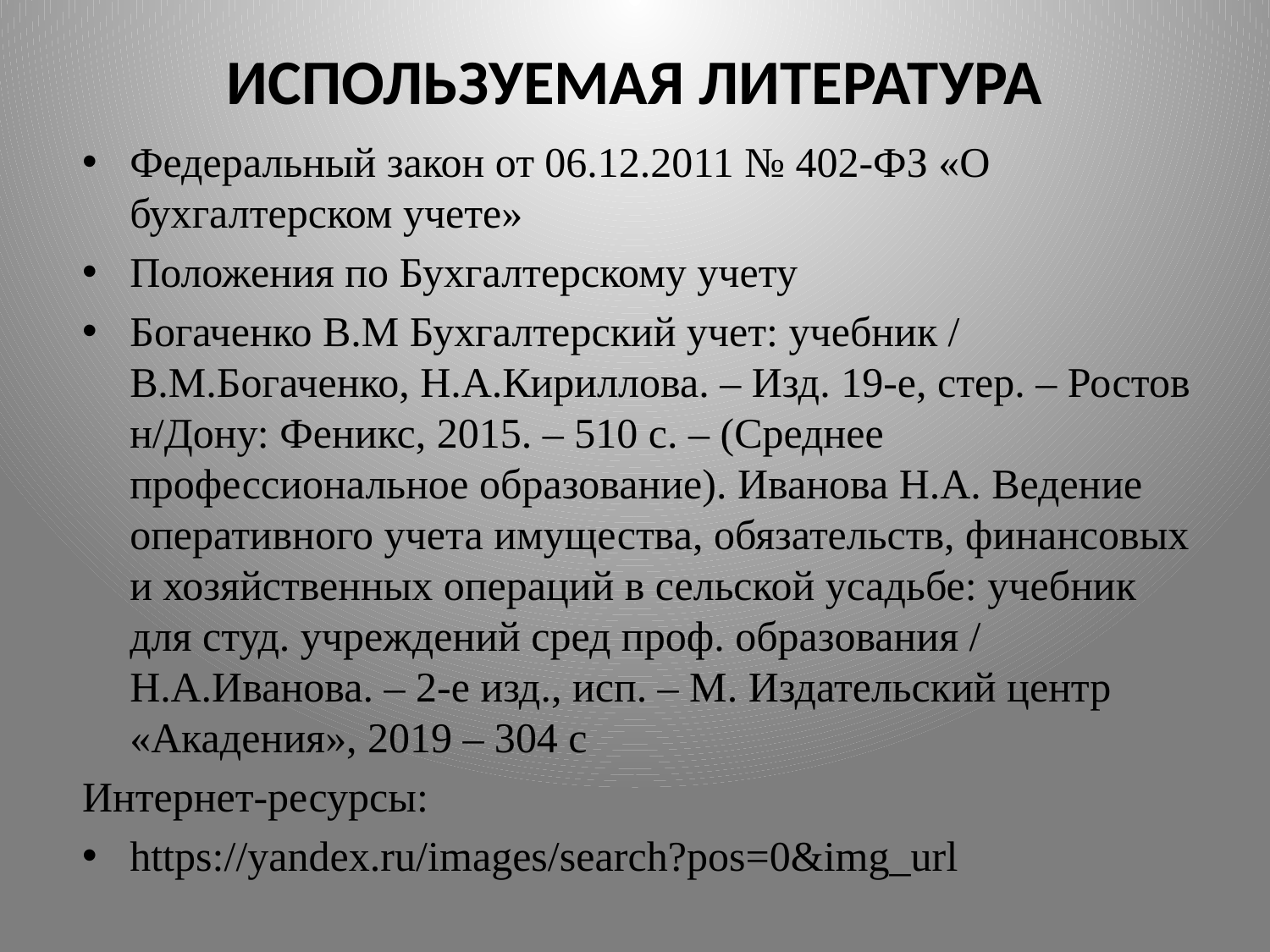

# ИСПОЛЬЗУЕМАЯ ЛИТЕРАТУРА
Федеральный закон от 06.12.2011 № 402-ФЗ «О бухгалтерском учете»
Положения по Бухгалтерскому учету
Богаченко В.М Бухгалтерский учет: учебник / В.М.Богаченко, Н.А.Кириллова. – Изд. 19-е, стер. – Ростов н/Дону: Феникс, 2015. – 510 с. – (Среднее профессиональное образование). Иванова Н.А. Ведение оперативного учета имущества, обязательств, финансовых и хозяйственных операций в сельской усадьбе: учебник для студ. учреждений сред проф. образования /  Н.А.Иванова. – 2-е изд., исп. – М. Издательский центр «Акадения», 2019 – 304 с
Интернет-ресурсы:
https://yandex.ru/images/search?pos=0&img_url